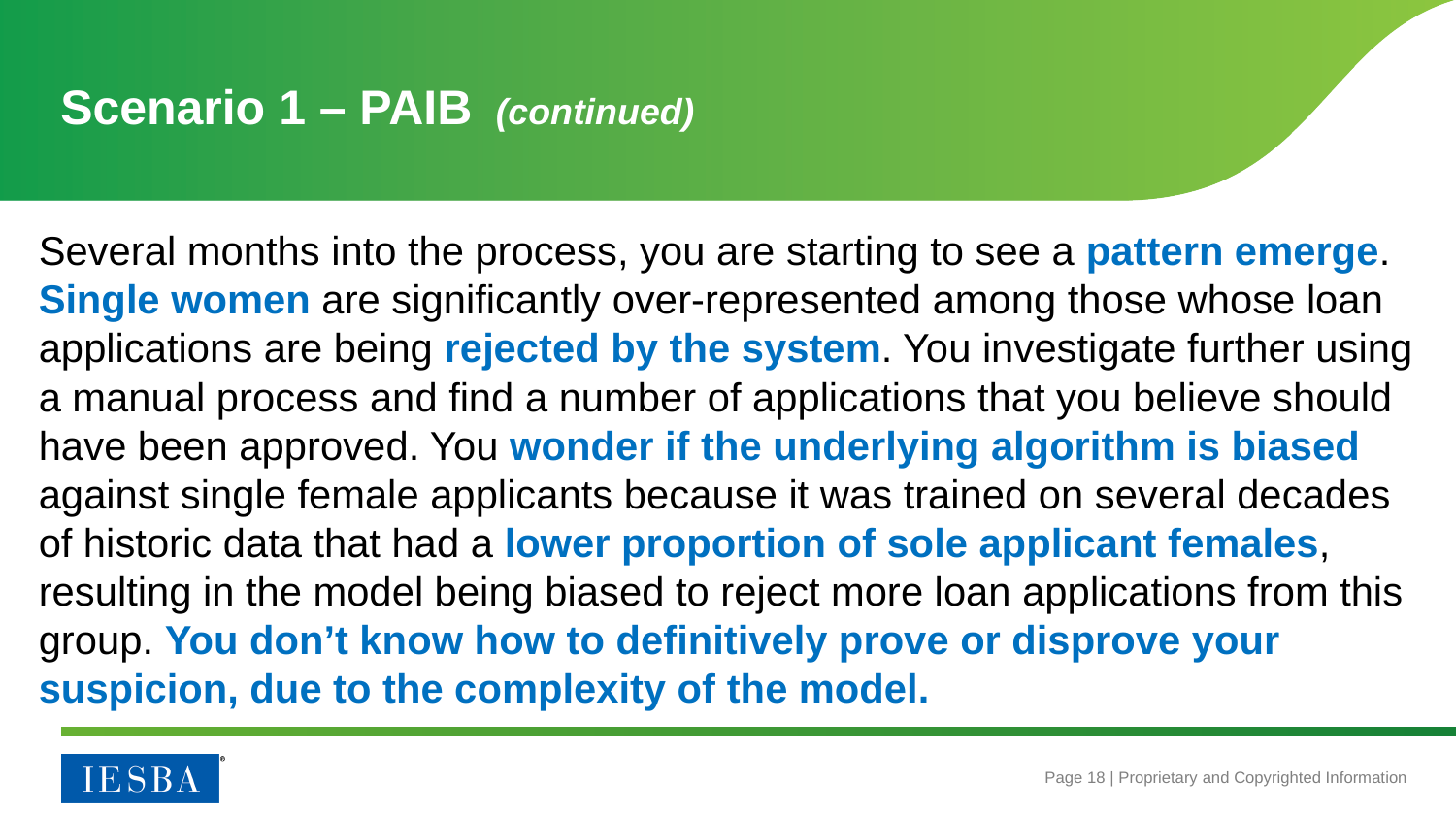

# Scenario 1 – PAIB  (continued)
Several months into the process, you are starting to see a pattern emerge. Single women are significantly over-represented among those whose loan applications are being rejected by the system. You investigate further using a manual process and find a number of applications that you believe should have been approved. You wonder if the underlying algorithm is biased against single female applicants because it was trained on several decades of historic data that had a lower proportion of sole applicant females, resulting in the model being biased to reject more loan applications from this group. You don’t know how to definitively prove or disprove your suspicion, due to the complexity of the model.